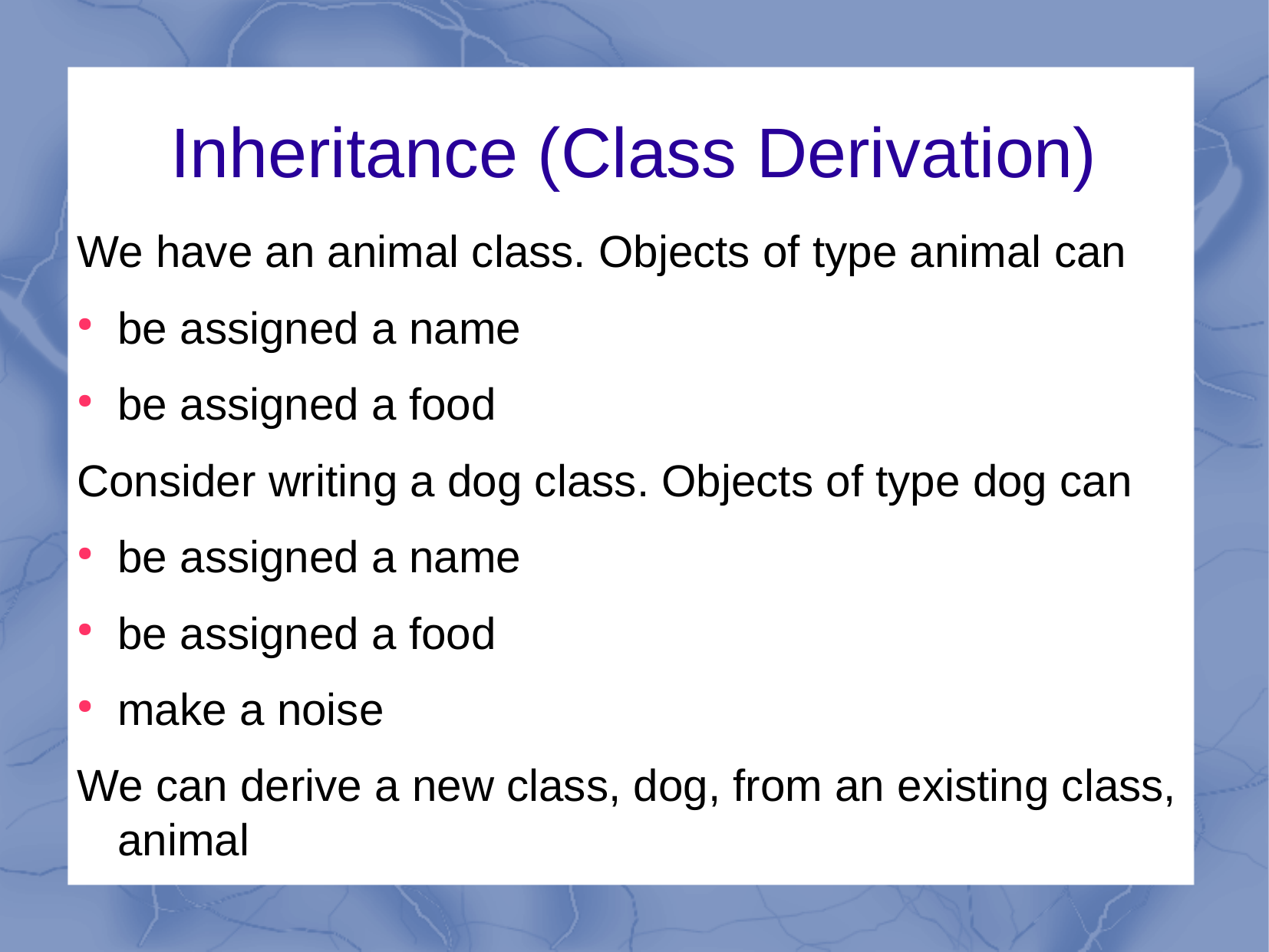

Inheritance (Class Derivation)
We have an animal class. Objects of type animal can
be assigned a name
be assigned a food
Consider writing a dog class. Objects of type dog can
be assigned a name
be assigned a food
make a noise
We can derive a new class, dog, from an existing class, animal